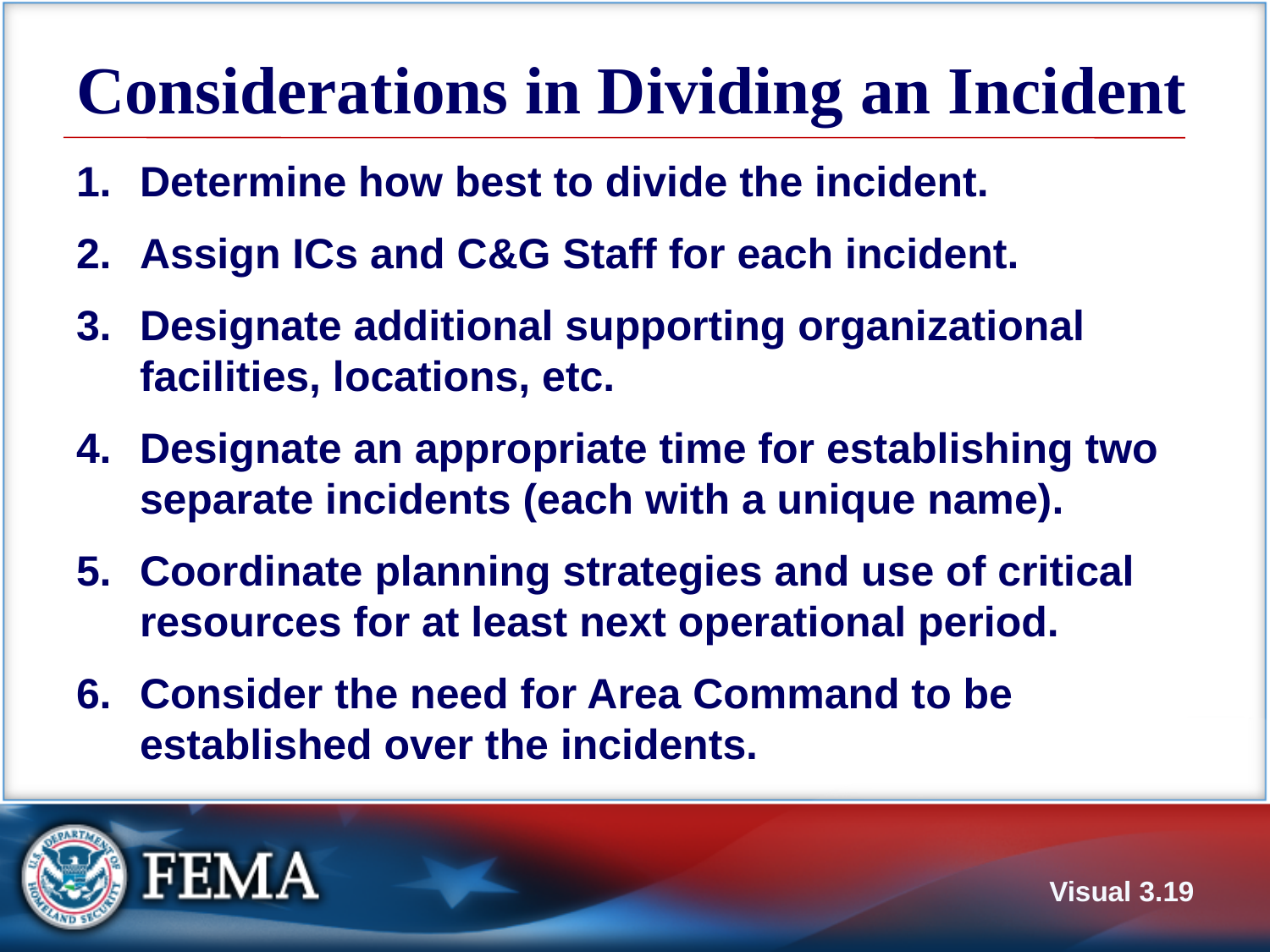

# Considerations in Dividing an Incident
Determine how best to divide the incident.
Assign ICs and C&G Staff for each incident.
Designate additional supporting organizational facilities, locations, etc.
Designate an appropriate time for establishing two separate incidents (each with a unique name).
Coordinate planning strategies and use of critical resources for at least next operational period.
Consider the need for Area Command to be established over the incidents.
Visual 3.19